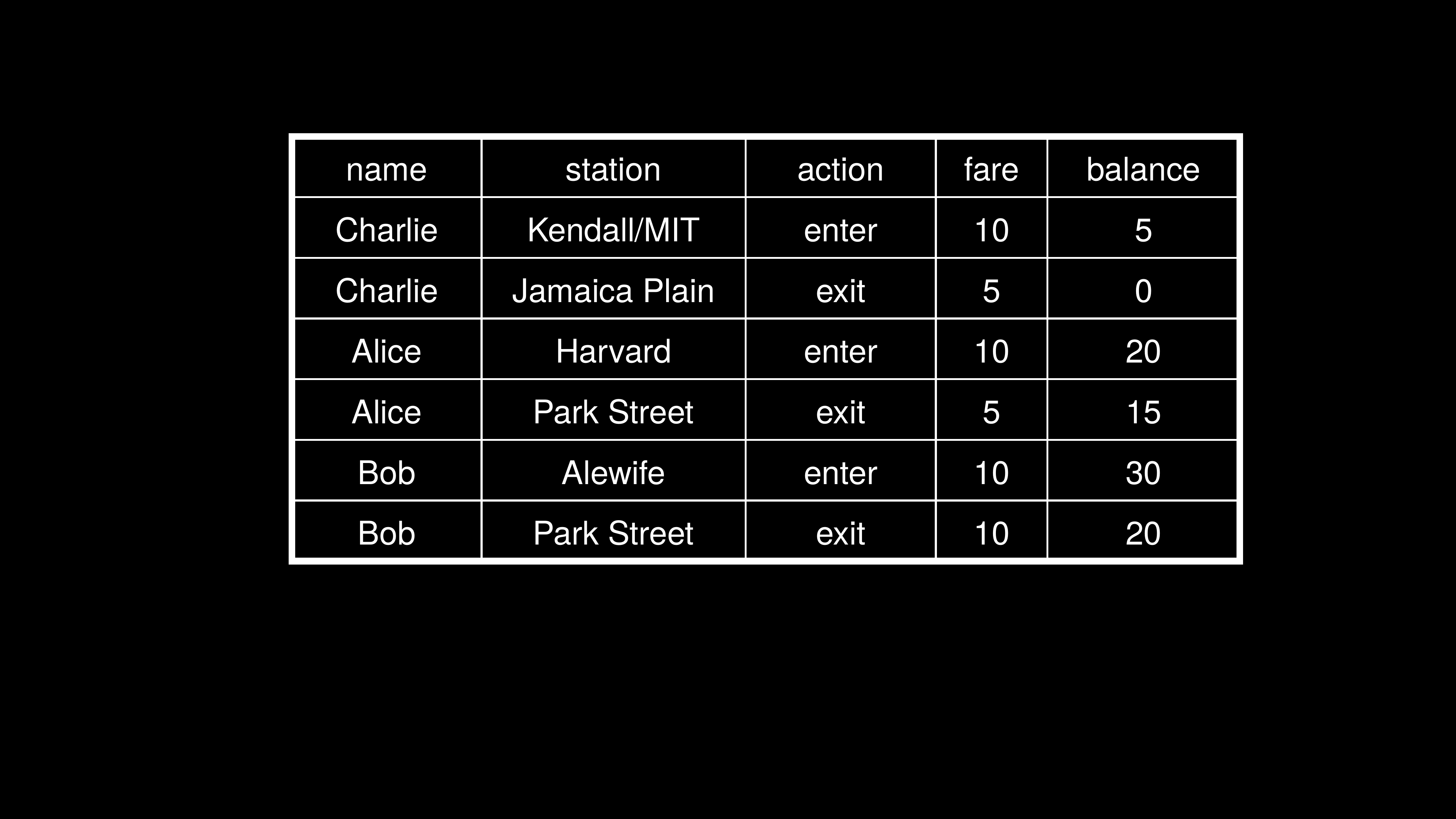

| name | station | action | fare | balance |
| --- | --- | --- | --- | --- |
| Charlie | Kendall/MIT | enter | 10 | 5 |
| Charlie | Jamaica Plain | exit | 5 | 0 |
| Alice | Harvard | enter | 10 | 20 |
| Alice | Park Street | exit | 5 | 15 |
| Bob | Alewife | enter | 10 | 30 |
| Bob | Park Street | exit | 10 | 20 |